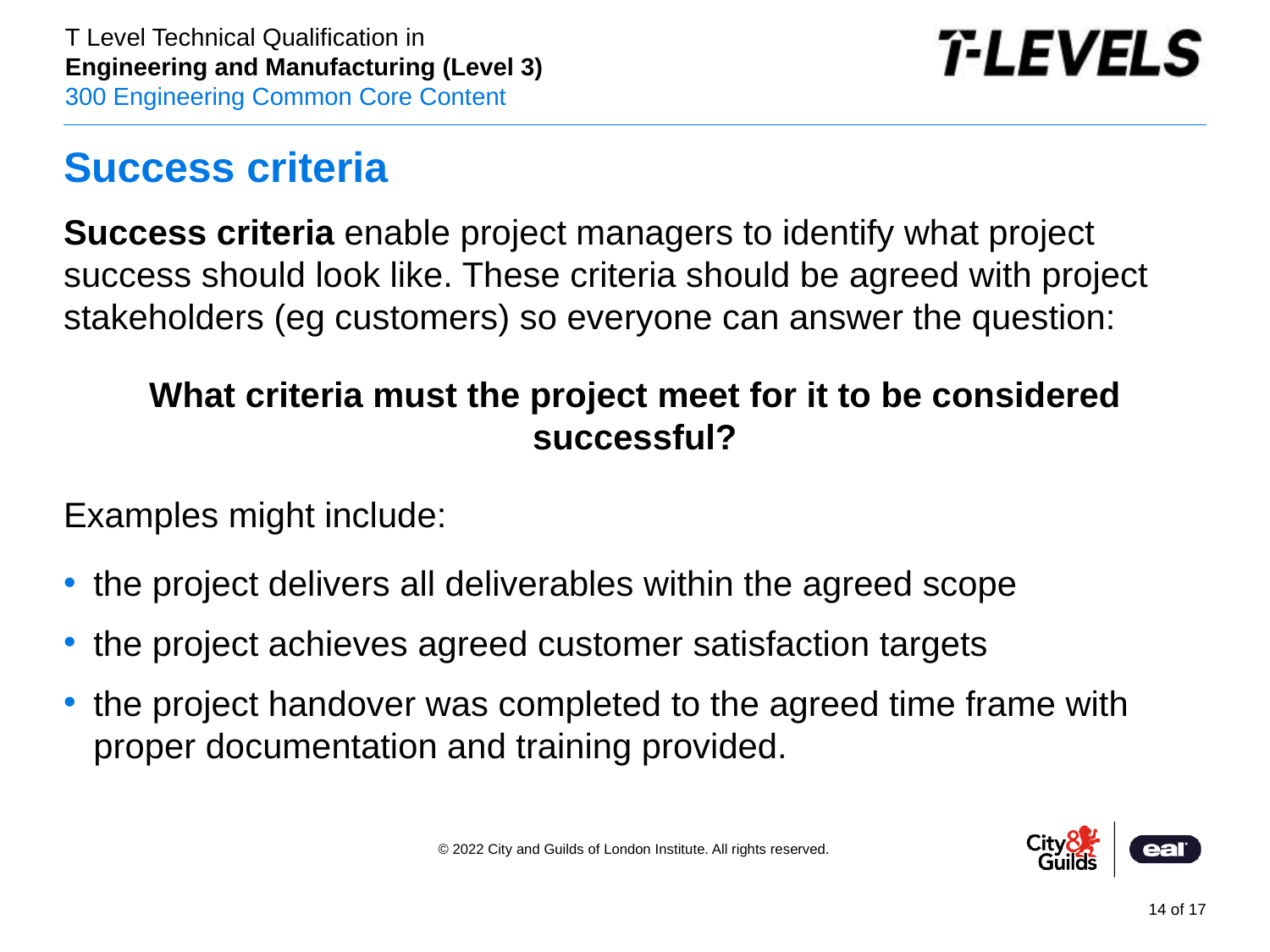

# Success criteria
Success criteria enable project managers to identify what project success should look like. These criteria should be agreed with project stakeholders (eg customers) so everyone can answer the question:
What criteria must the project meet for it to be considered successful?
Examples might include:
the project delivers all deliverables within the agreed scope
the project achieves agreed customer satisfaction targets
the project handover was completed to the agreed time frame with proper documentation and training provided.